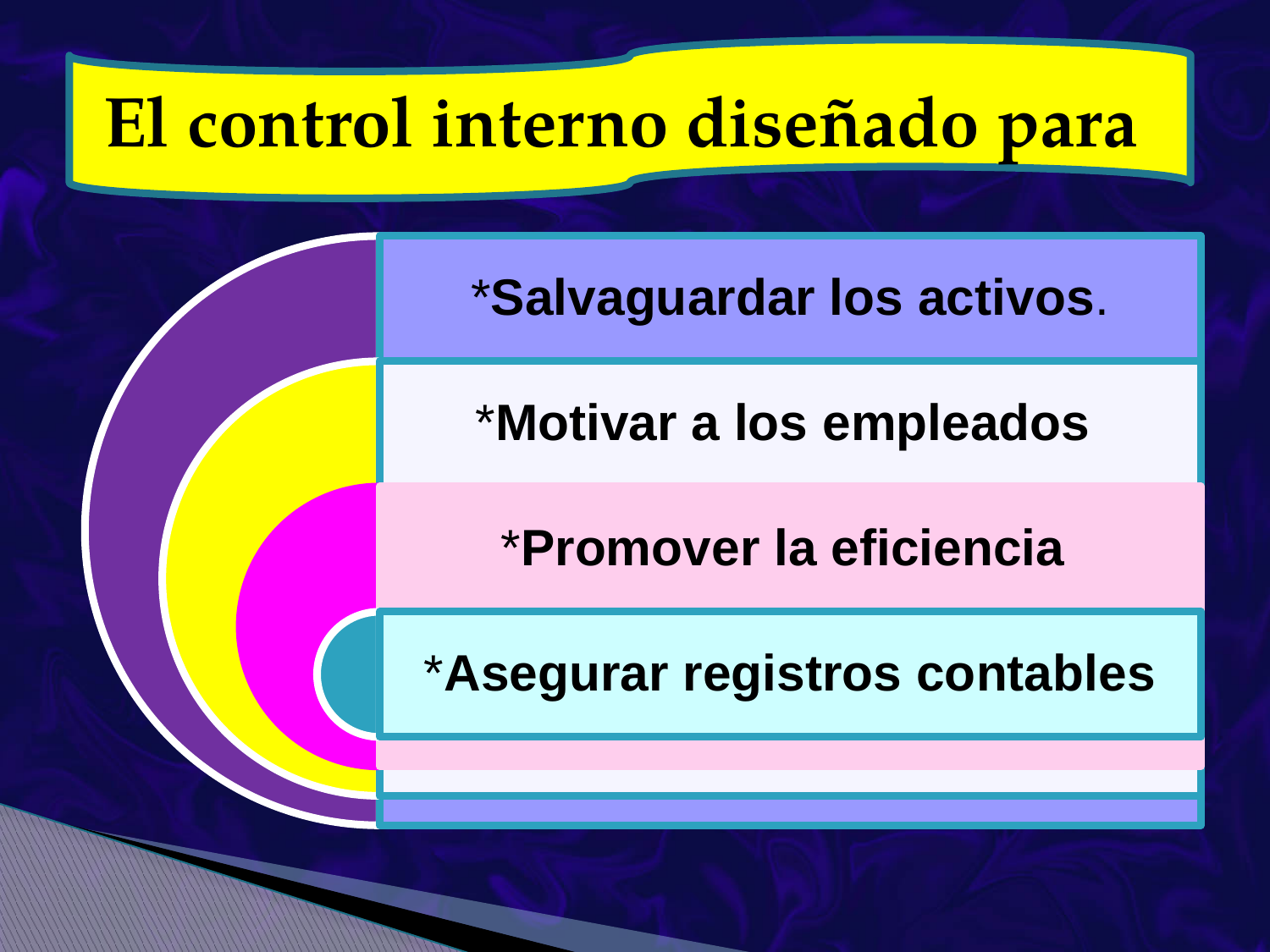

El control interno diseñado para
*Salvaguardar los activos.
*Motivar a los empleados
*Promover la eficiencia
*Asegurar registros contables